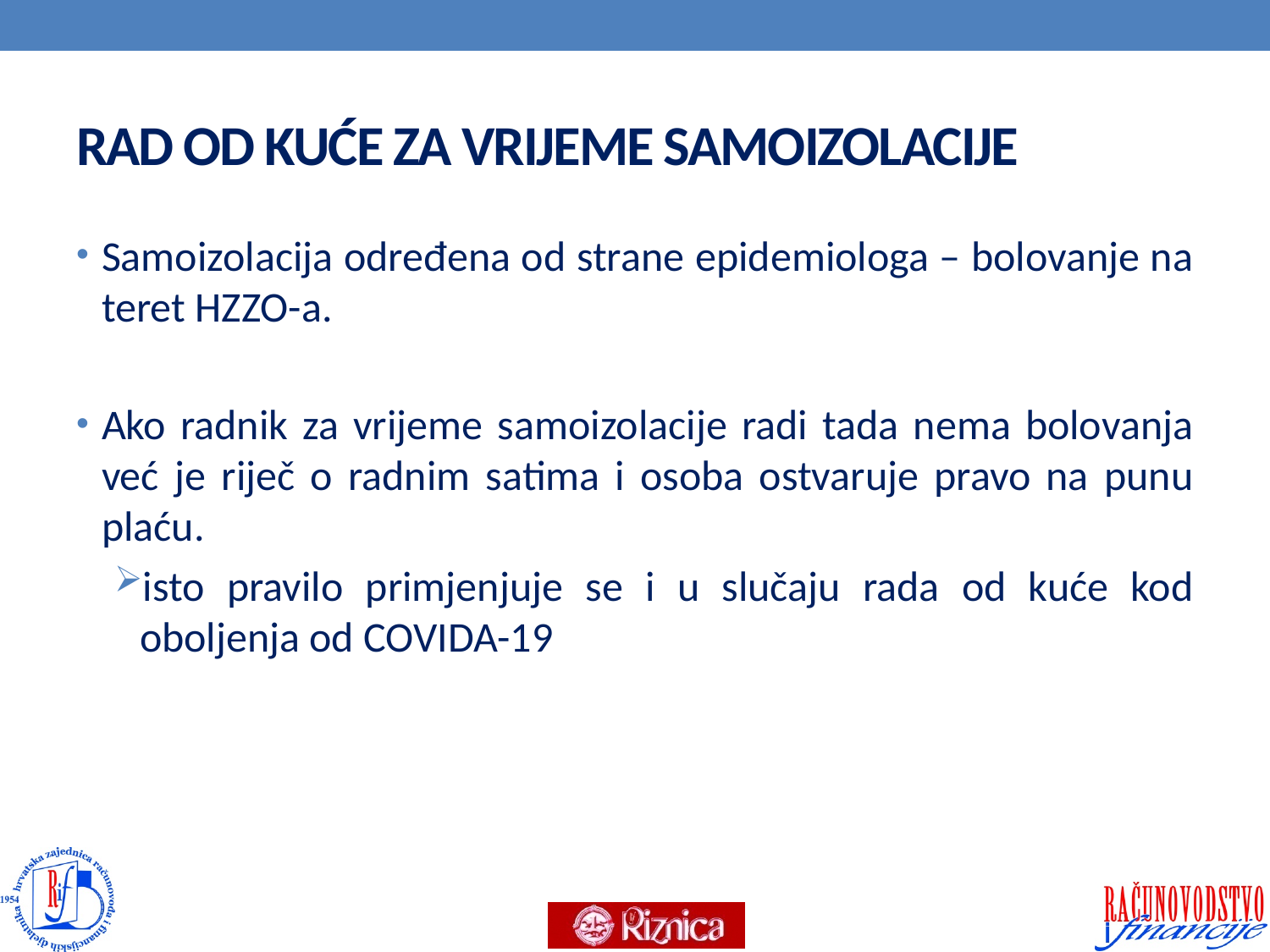

# RAD OD KUĆE ZA VRIJEME SAMOIZOLACIJE
Samoizolacija određena od strane epidemiologa – bolovanje na teret HZZO-a.

Ako radnik za vrijeme samoizolacije radi tada nema bolovanja već je riječ o radnim satima i osoba ostvaruje pravo na punu plaću.
isto pravilo primjenjuje se i u slučaju rada od kuće kod oboljenja od COVIDA-19